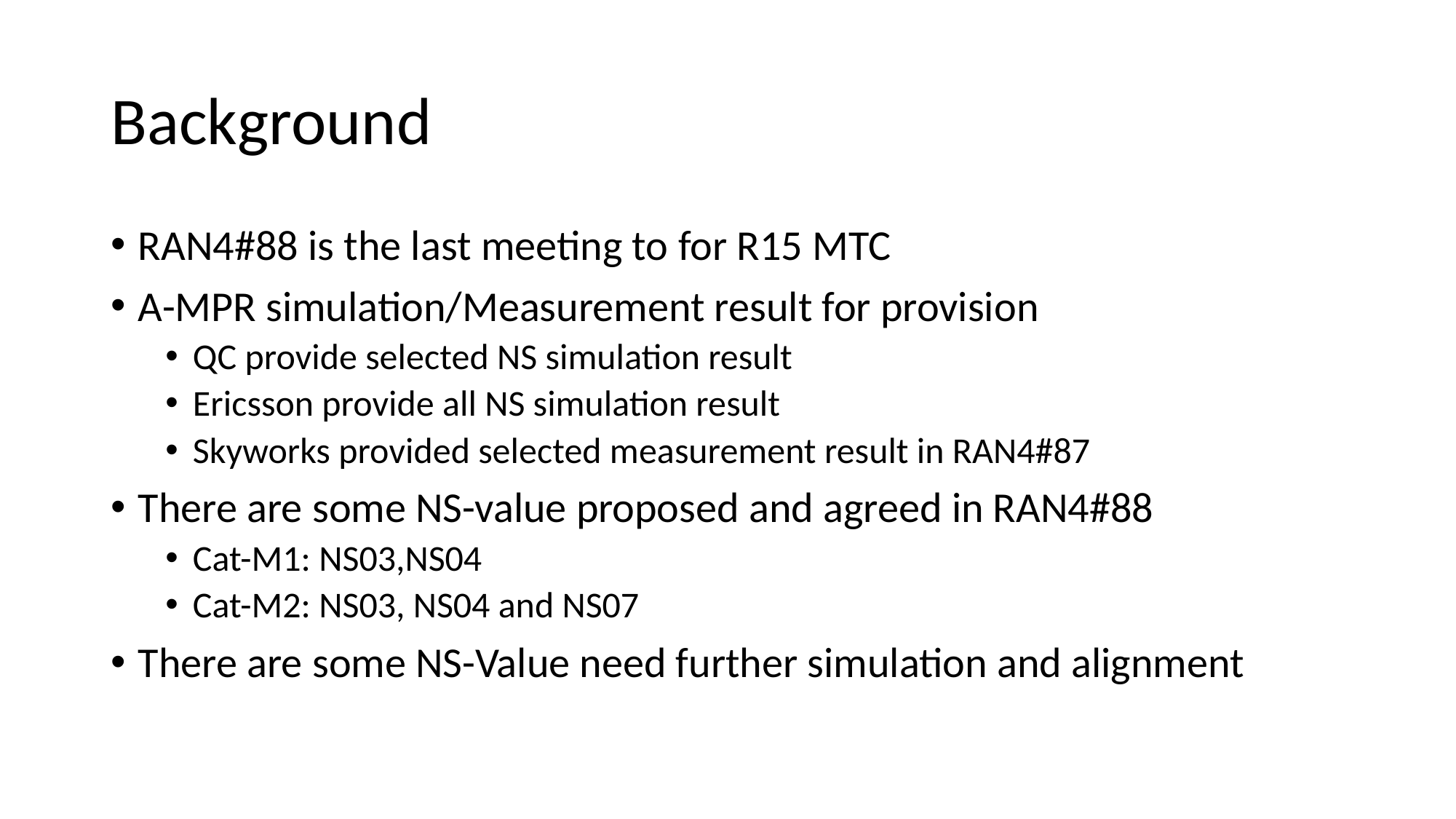

# Background
RAN4#88 is the last meeting to for R15 MTC
A-MPR simulation/Measurement result for provision
QC provide selected NS simulation result
Ericsson provide all NS simulation result
Skyworks provided selected measurement result in RAN4#87
There are some NS-value proposed and agreed in RAN4#88
Cat-M1: NS03,NS04
Cat-M2: NS03, NS04 and NS07
There are some NS-Value need further simulation and alignment